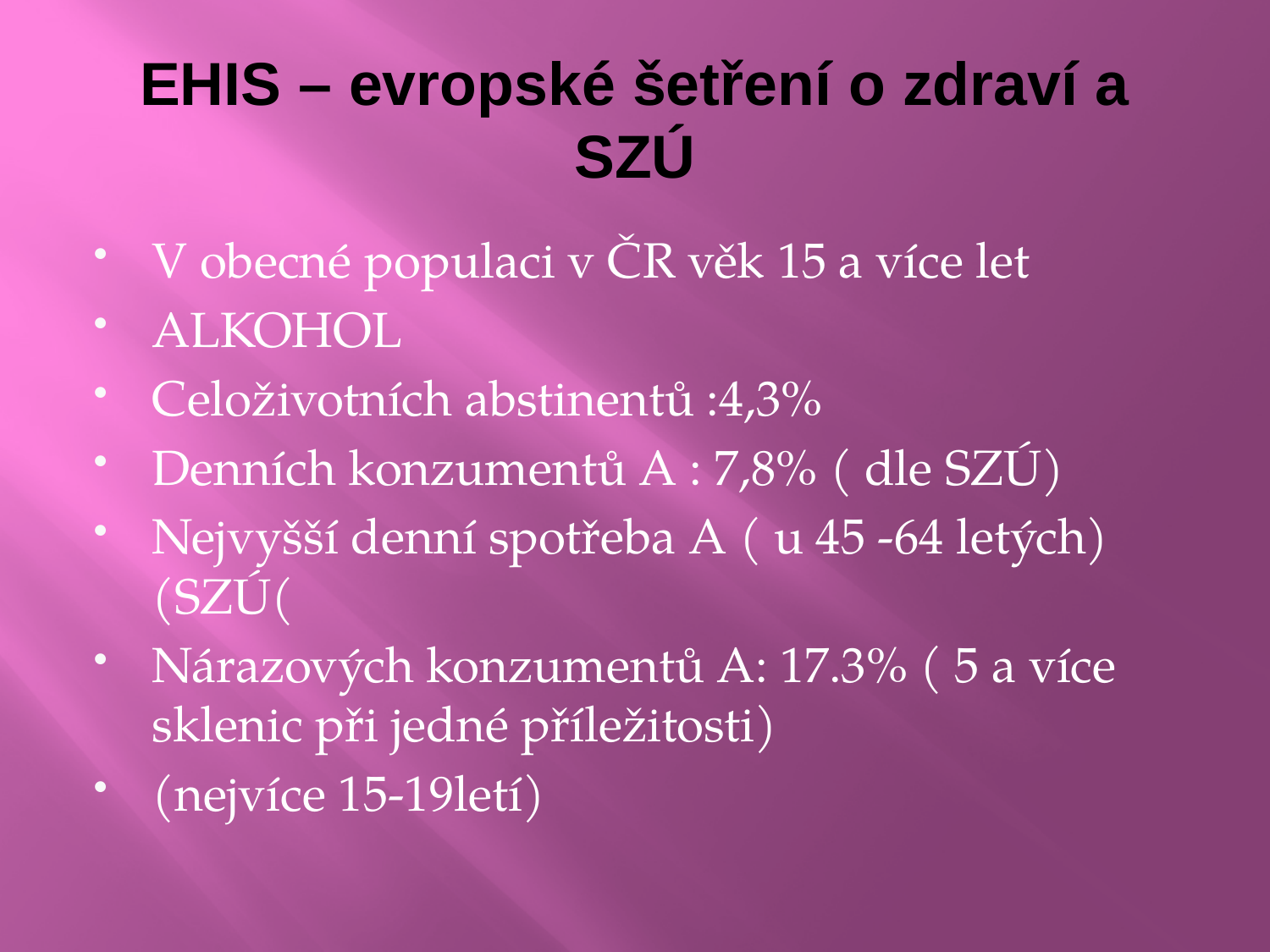

# EHIS – evropské šetření o zdraví a SZÚ
V obecné populaci v ČR věk 15 a více let
ALKOHOL
Celoživotních abstinentů :4,3%
Denních konzumentů A : 7,8% ( dle SZÚ)
Nejvyšší denní spotřeba A ( u 45 -64 letých) (SZÚ(
Nárazových konzumentů A: 17.3% ( 5 a více sklenic při jedné příležitosti)
(nejvíce 15-19letí)